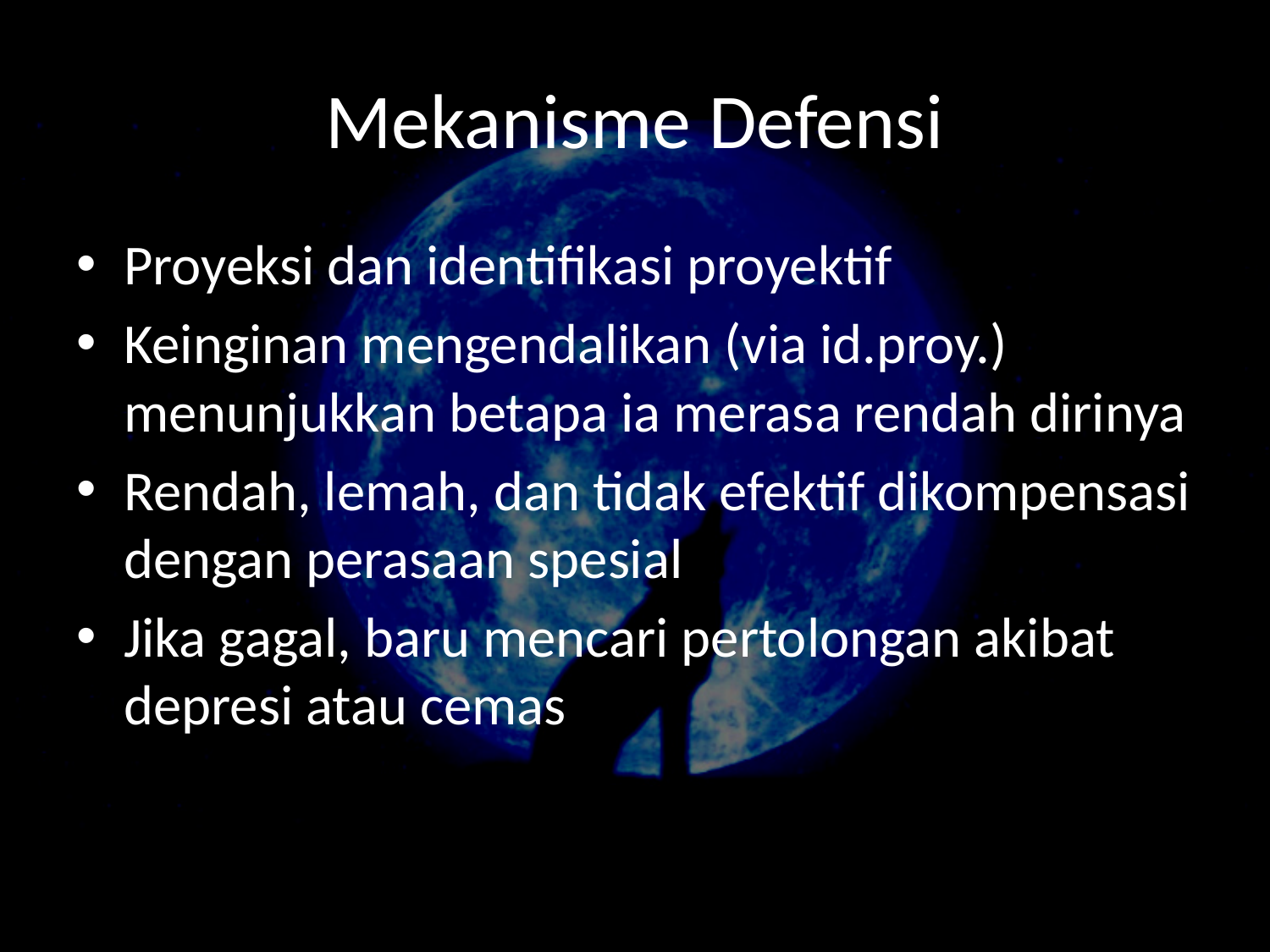

# Mekanisme Defensi
Proyeksi dan identifikasi proyektif
Keinginan mengendalikan (via id.proy.) menunjukkan betapa ia merasa rendah dirinya
Rendah, lemah, dan tidak efektif dikompensasi dengan perasaan spesial
Jika gagal, baru mencari pertolongan akibat depresi atau cemas